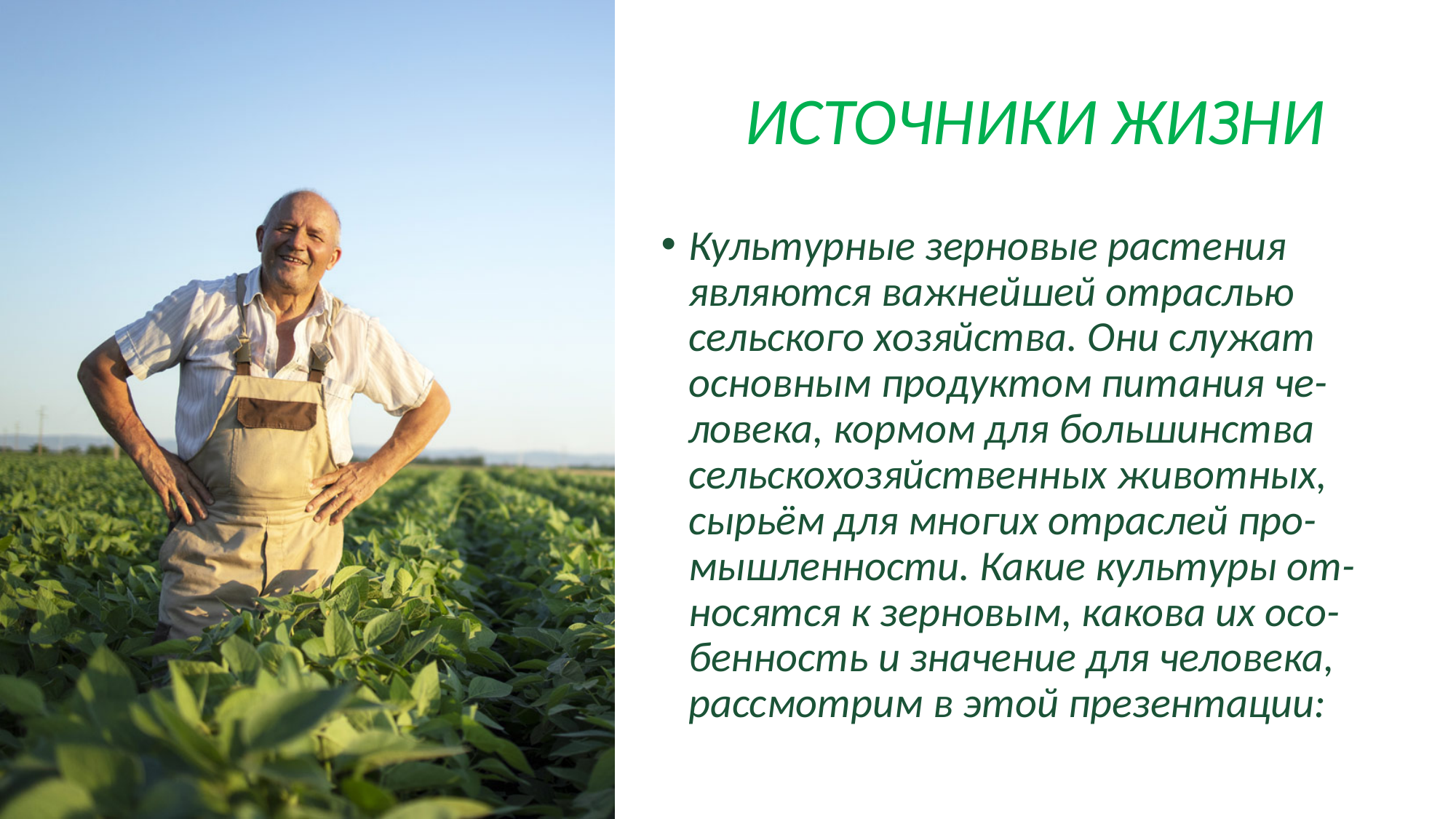

# ИСТОЧНИКИ ЖИЗНИ
Культурные зерновые растения являются важнейшей отраслью сельского хозяйства. Они служат основным продуктом питания че-ловека, кормом для большинства сельскохозяйственных животных, сырьём для многих отраслей про-мышленности. Какие культуры от-носятся к зерновым, какова их осо-бенность и значение для человека, рассмотрим в этой презентации: